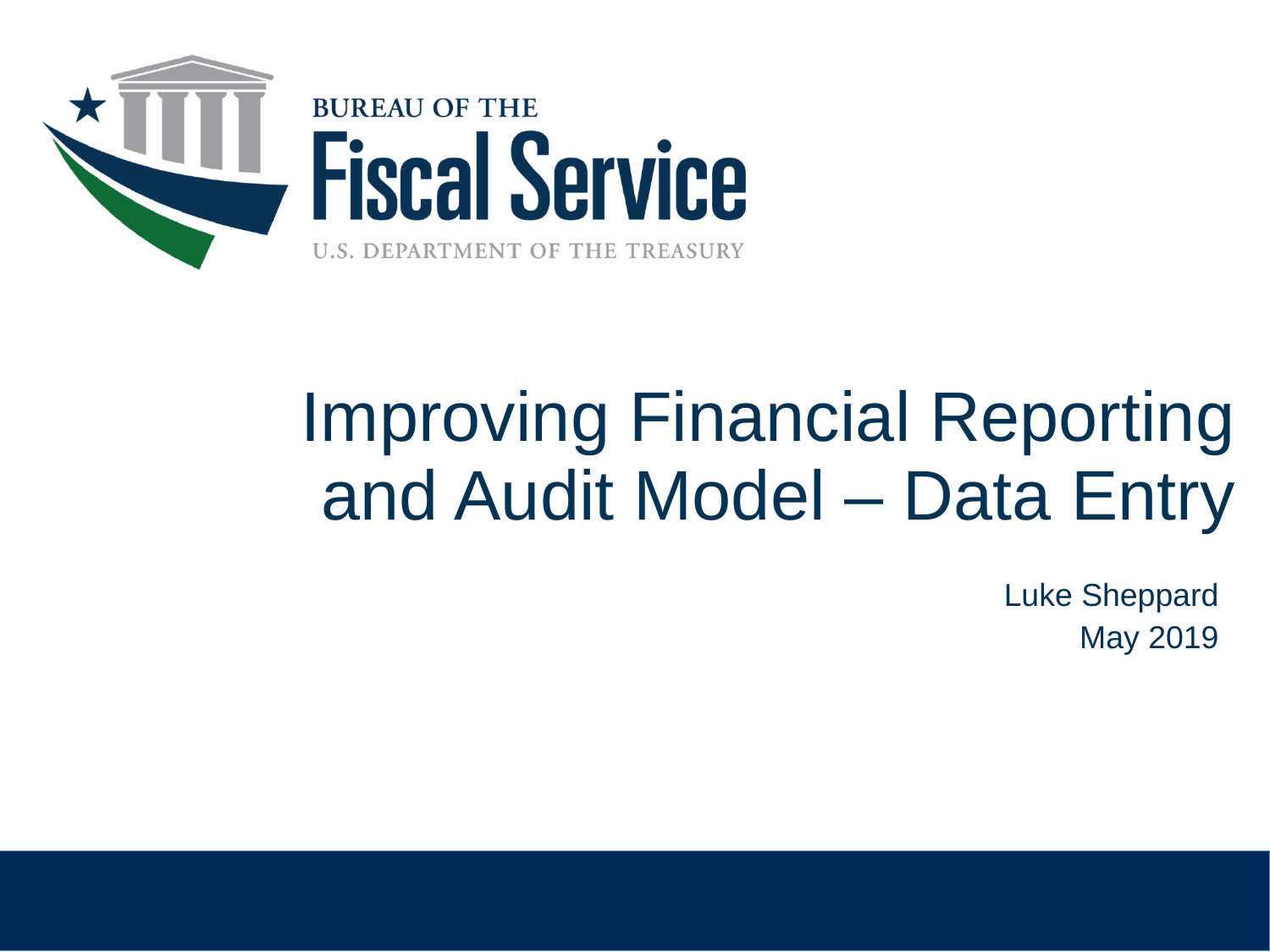

Improving Financial Reporting and Audit Model – Data Entry
Luke Sheppard
May 2019